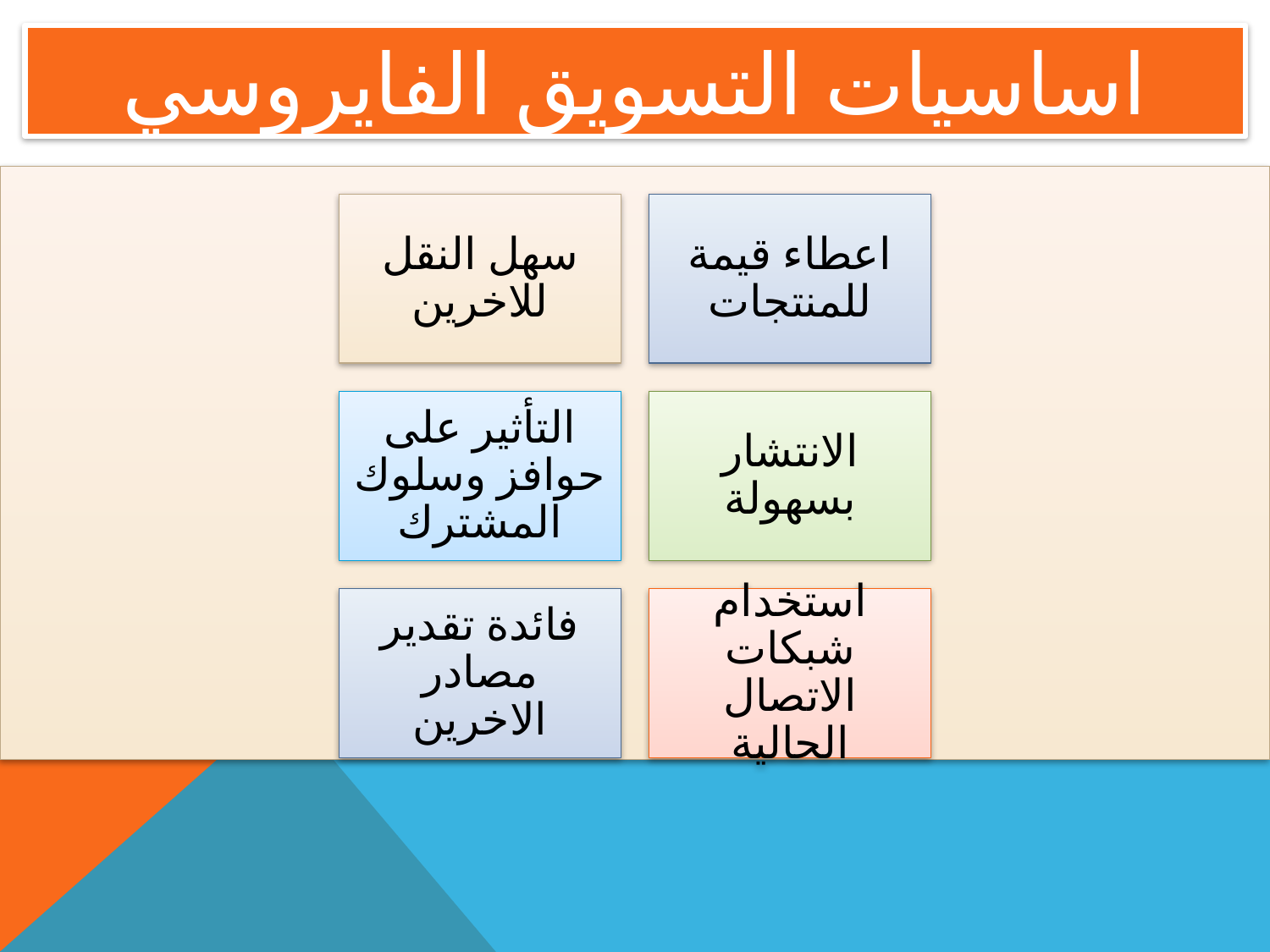

# اساسيات التسويق الفايروسي

سهل النقل للاخرين
اعطاء قيمة للمنتجات
التأثير على حوافز وسلوك المشترك
الانتشار بسهولة
فائدة تقدير مصادر الاخرين
استخدام شبكات الاتصال الحالية